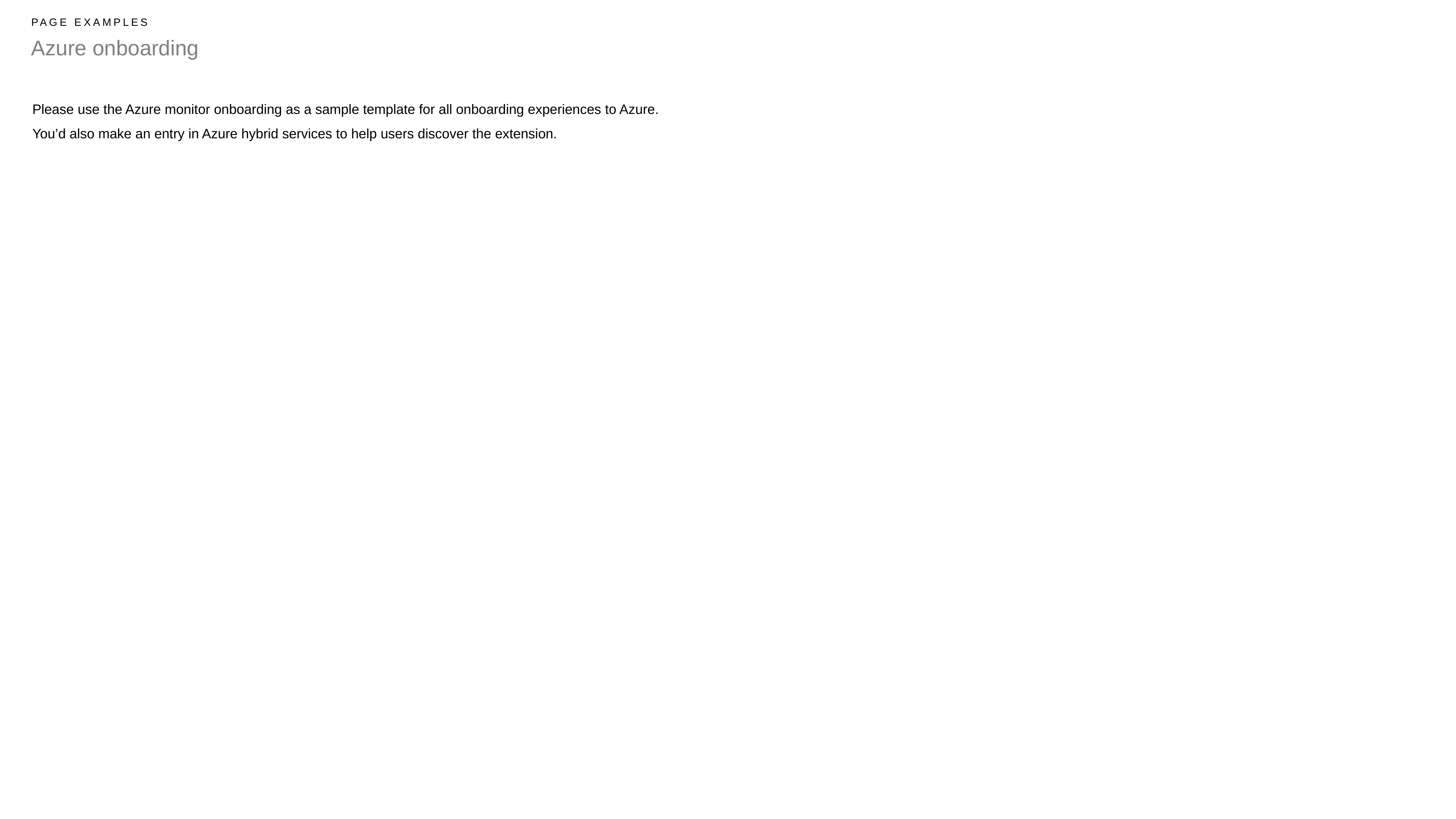

PAGE EXAMPLES
Azure onboarding
Please use the Azure monitor onboarding as a sample template for all onboarding experiences to Azure.
You’d also make an entry in Azure hybrid services to help users discover the extension.